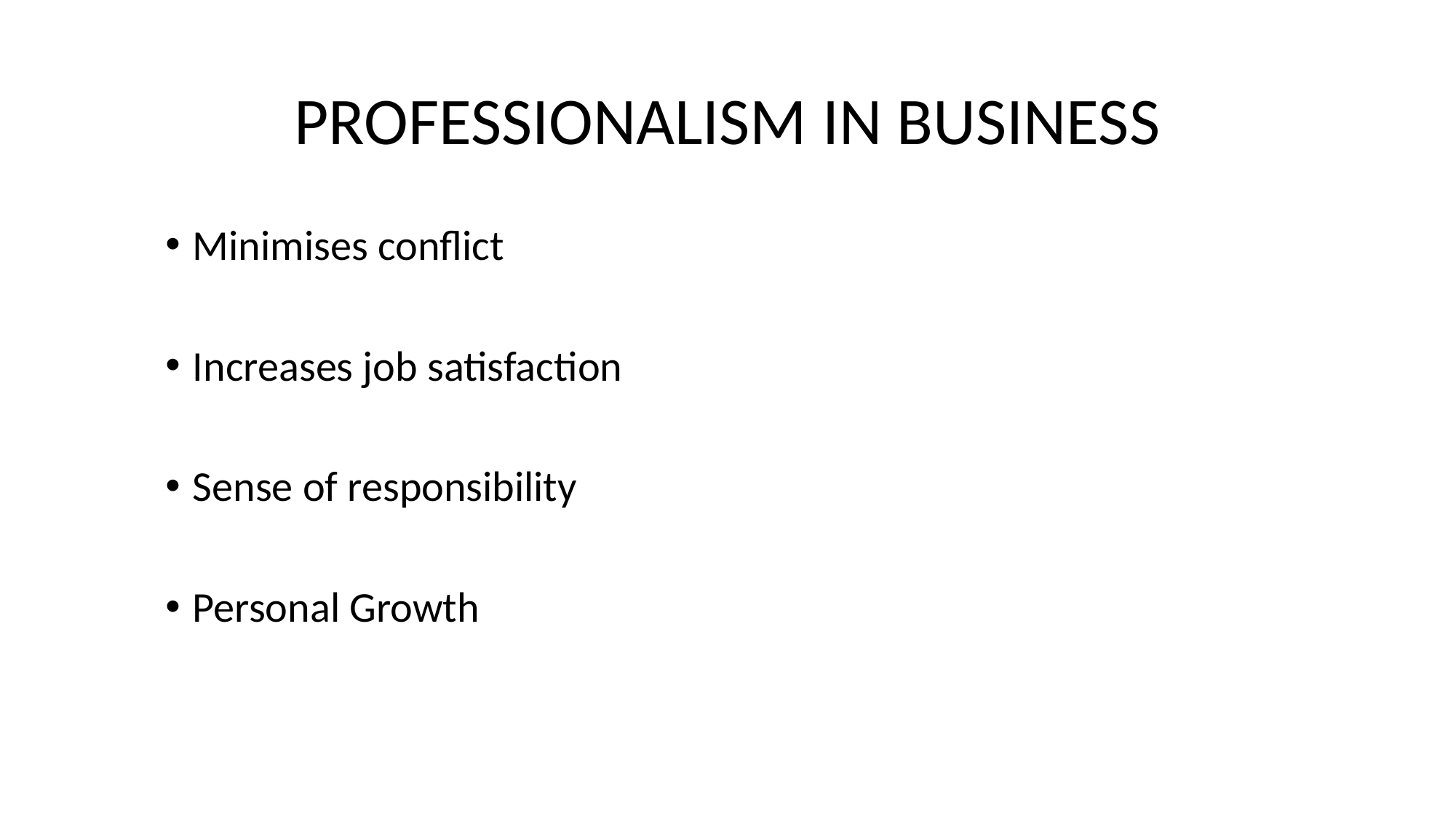

# PROFESSIONALISM IN BUSINESS
Minimises conflict

Increases job satisfaction

Sense of responsibility

Personal Growth